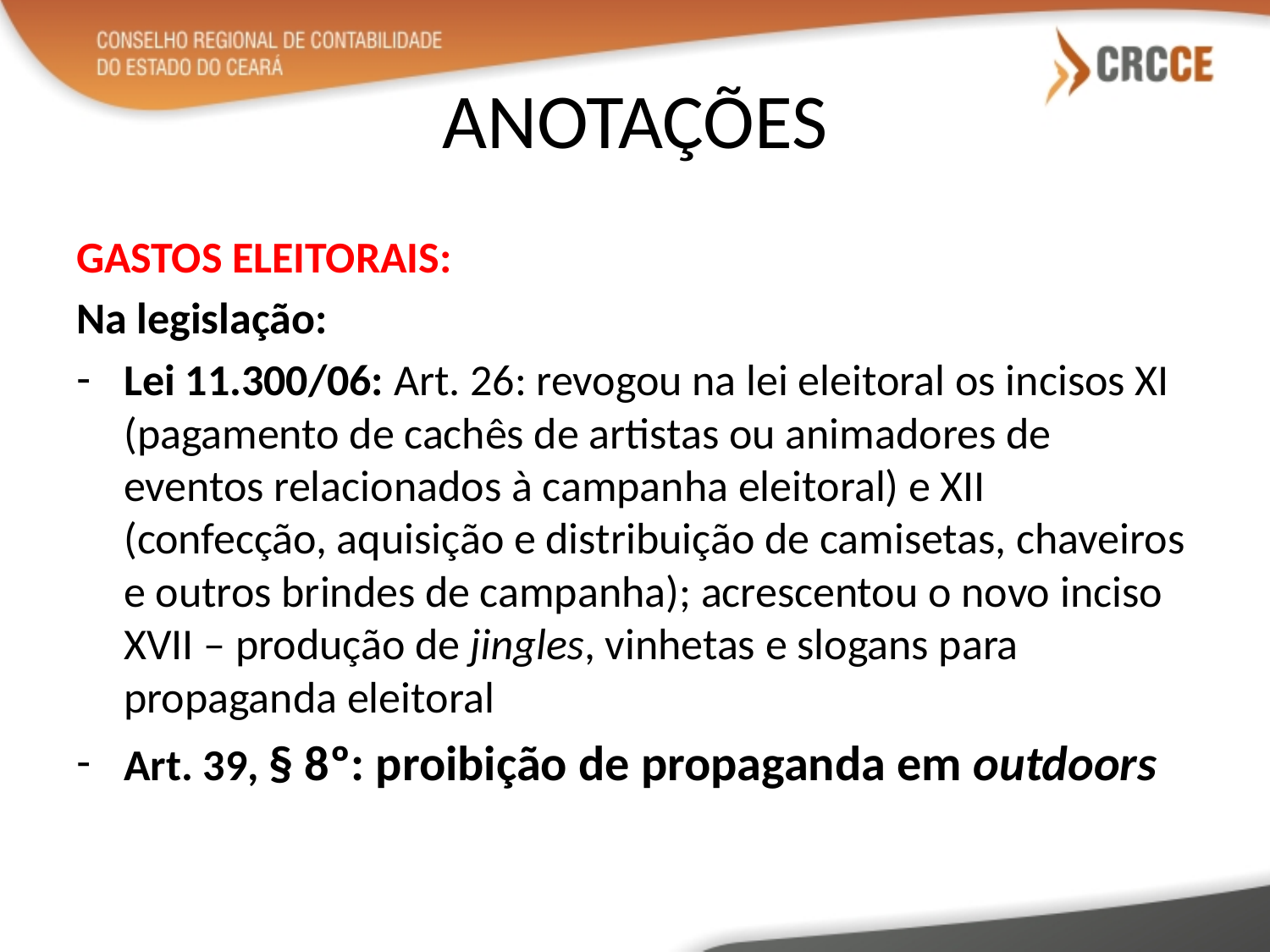

# ANOTAÇÕES
GASTOS ELEITORAIS:
Na legislação:
Lei 11.300/06: Art. 26: revogou na lei eleitoral os incisos XI (pagamento de cachês de artistas ou animadores de eventos relacionados à campanha eleitoral) e XII (confecção, aquisição e distribuição de camisetas, chaveiros e outros brindes de campanha); acrescentou o novo inciso XVII – produção de jingles, vinhetas e slogans para propaganda eleitoral
Art. 39, § 8º: proibição de propaganda em outdoors